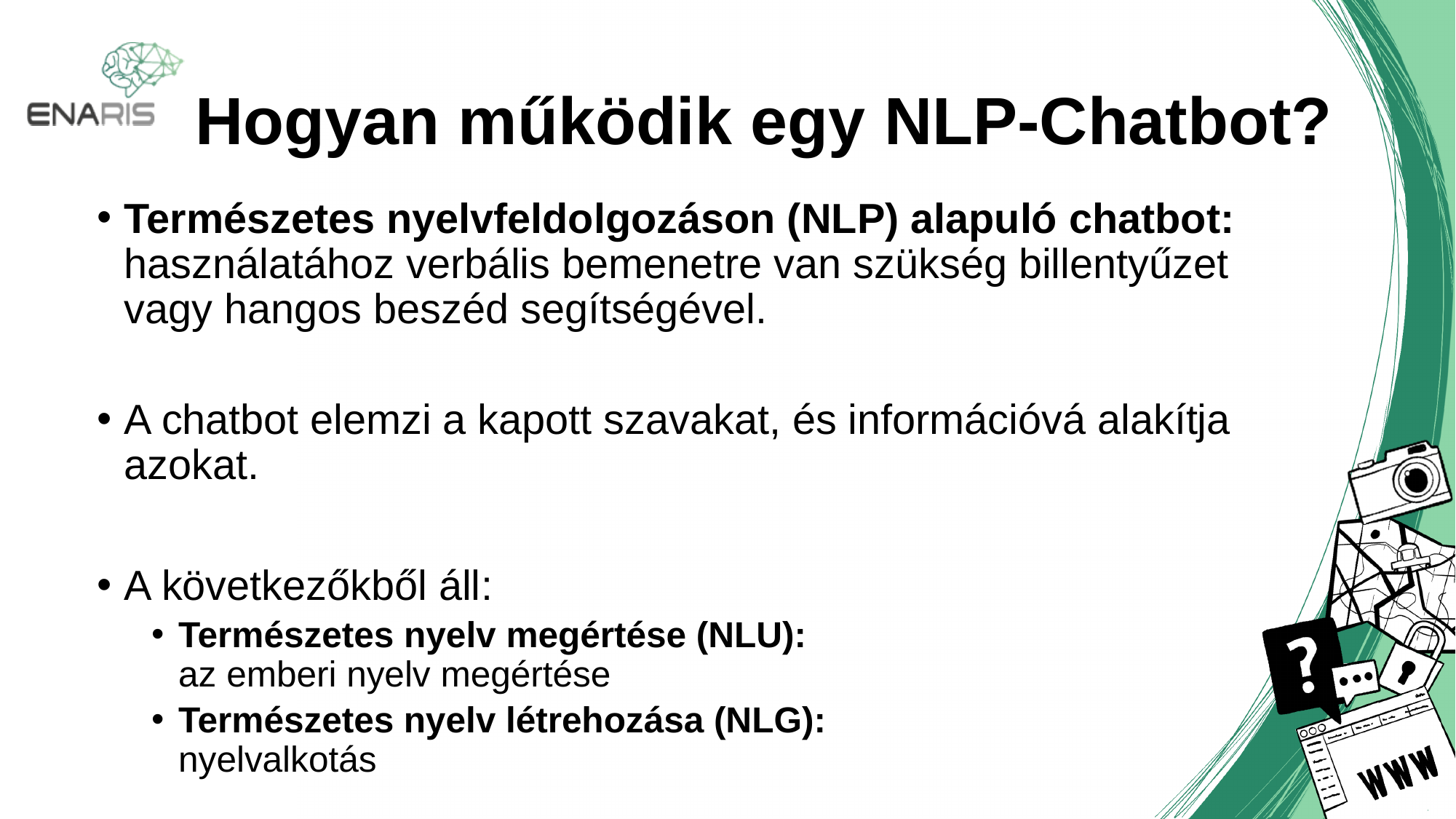

# Hogyan működik egy NLP-Chatbot?
Természetes nyelvfeldolgozáson (NLP) alapuló chatbot: használatához verbális bemenetre van szükség billentyűzet vagy hangos beszéd segítségével.
A chatbot elemzi a kapott szavakat, és információvá alakítja azokat.

A következőkből áll:
Természetes nyelv megértése (NLU):
az emberi nyelv megértése
Természetes nyelv létrehozása (NLG):
nyelvalkotás